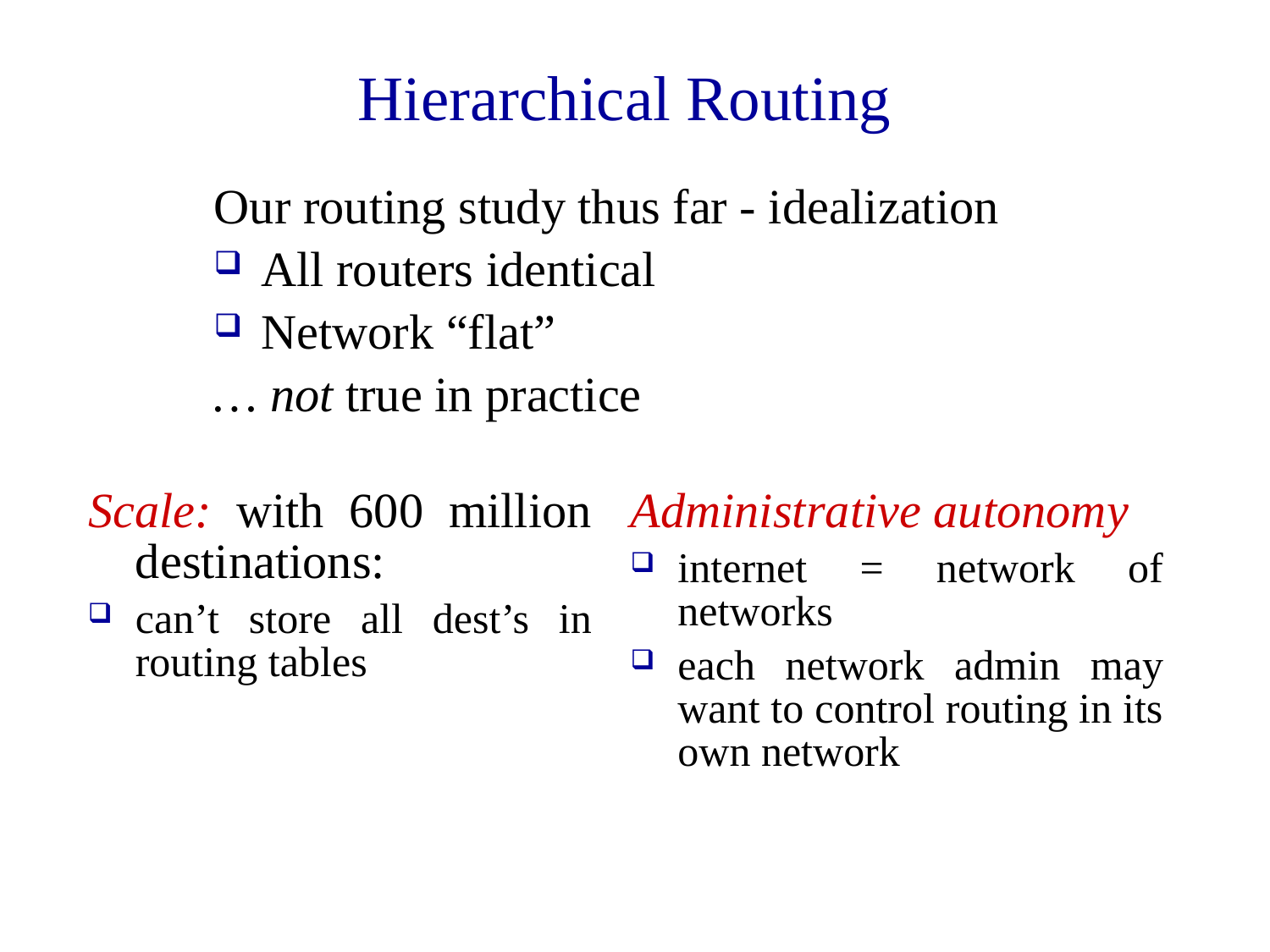

Hierarchical Routing
Our routing study thus far - idealization
All routers identical
Network “flat”
… not true in practice
Scale: with 600 million destinations:
can’t store all dest’s in routing tables
Administrative autonomy
internet = network of networks
each network admin may want to control routing in its own network